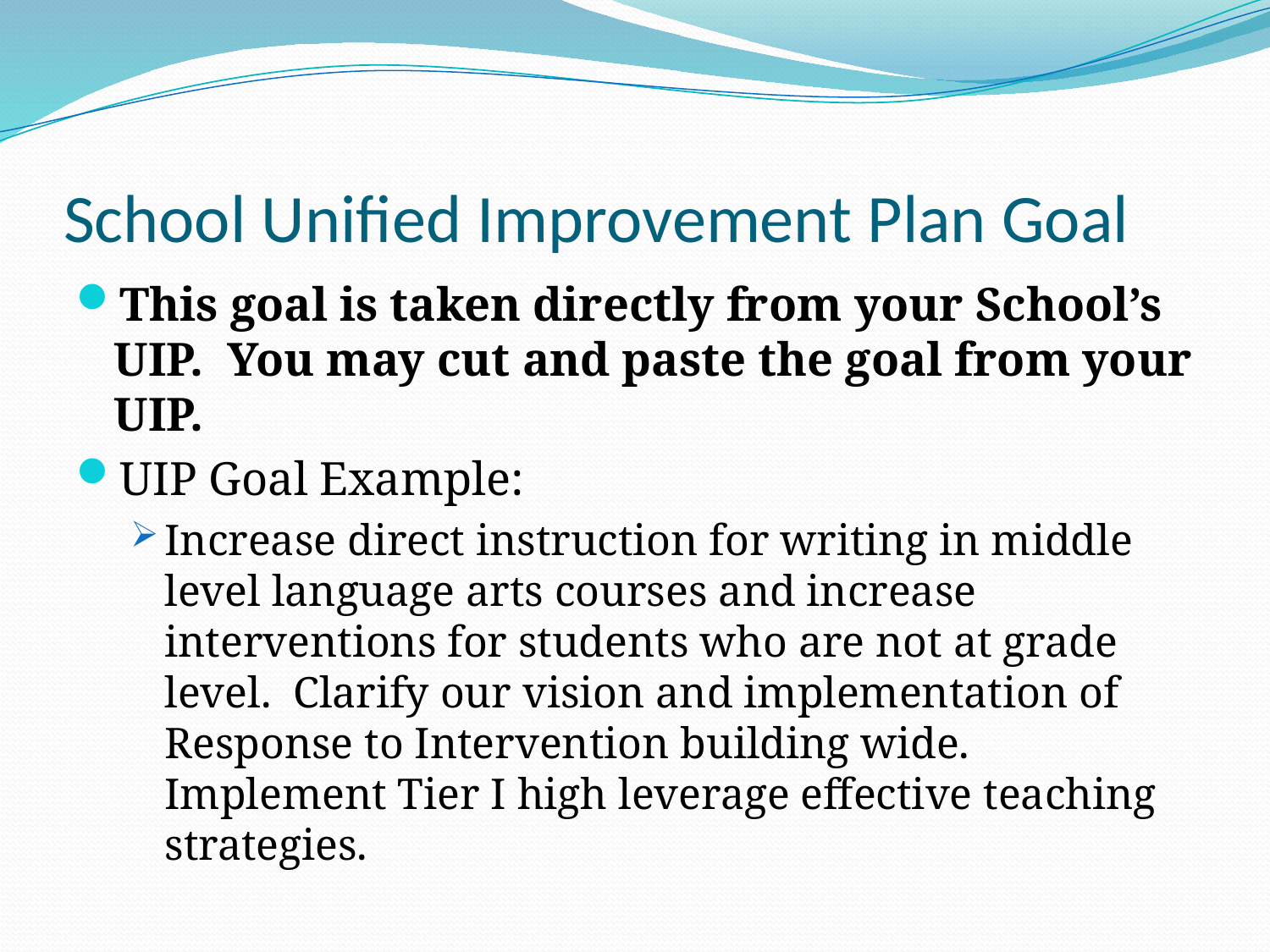

# School Unified Improvement Plan Goal
This goal is taken directly from your School’s UIP.  You may cut and paste the goal from your UIP.
UIP Goal Example:
Increase direct instruction for writing in middle level language arts courses and increase interventions for students who are not at grade level.  Clarify our vision and implementation of Response to Intervention building wide.  Implement Tier I high leverage effective teaching strategies.